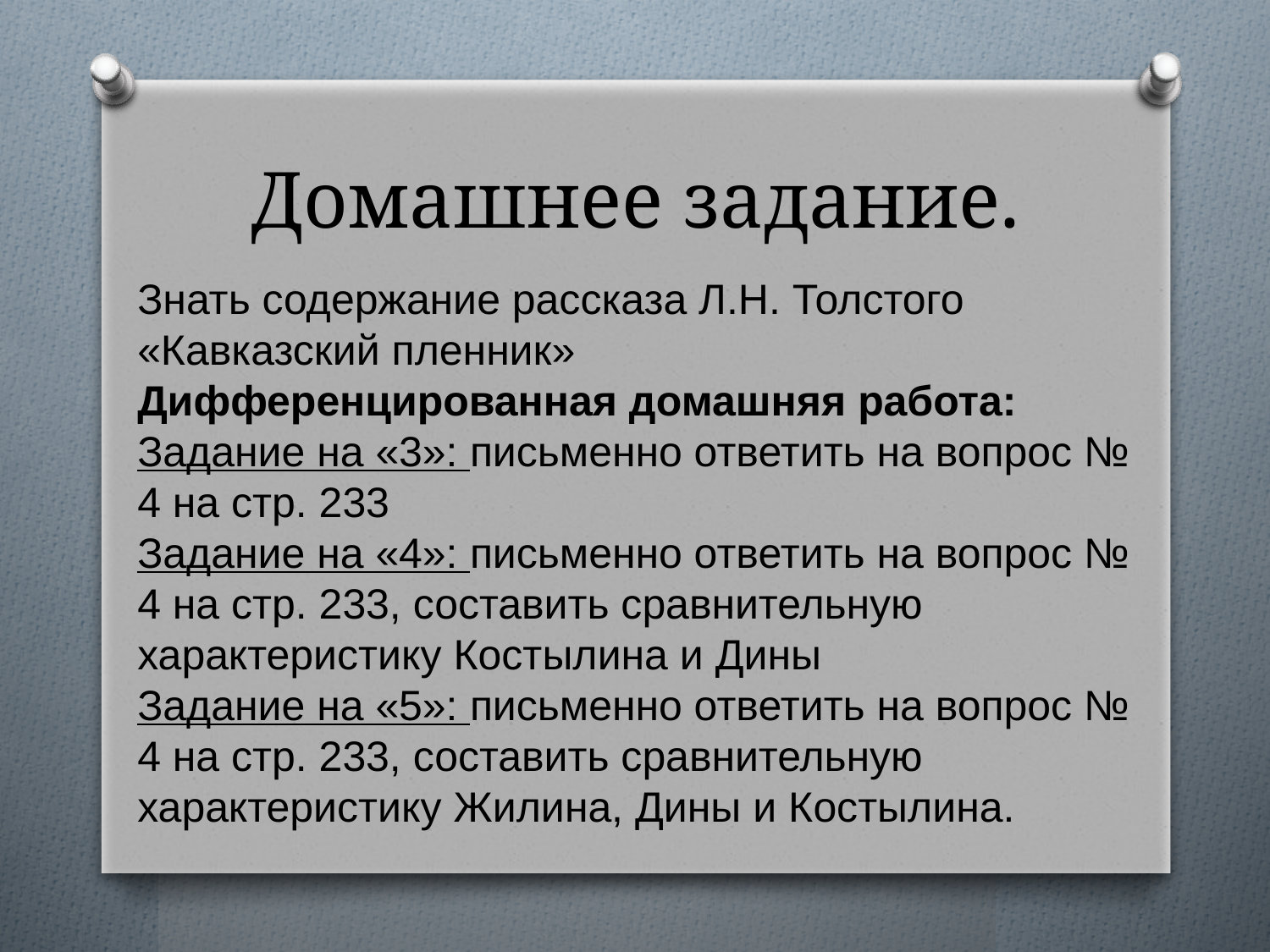

# Домашнее задание.
Знать содержание рассказа Л.Н. Толстого «Кавказский пленник»
Дифференцированная домашняя работа:
Задание на «3»: письменно ответить на вопрос № 4 на стр. 233
Задание на «4»: письменно ответить на вопрос № 4 на стр. 233, составить сравнительную характеристику Костылина и Дины
Задание на «5»: письменно ответить на вопрос № 4 на стр. 233, составить сравнительную характеристику Жилина, Дины и Костылина.